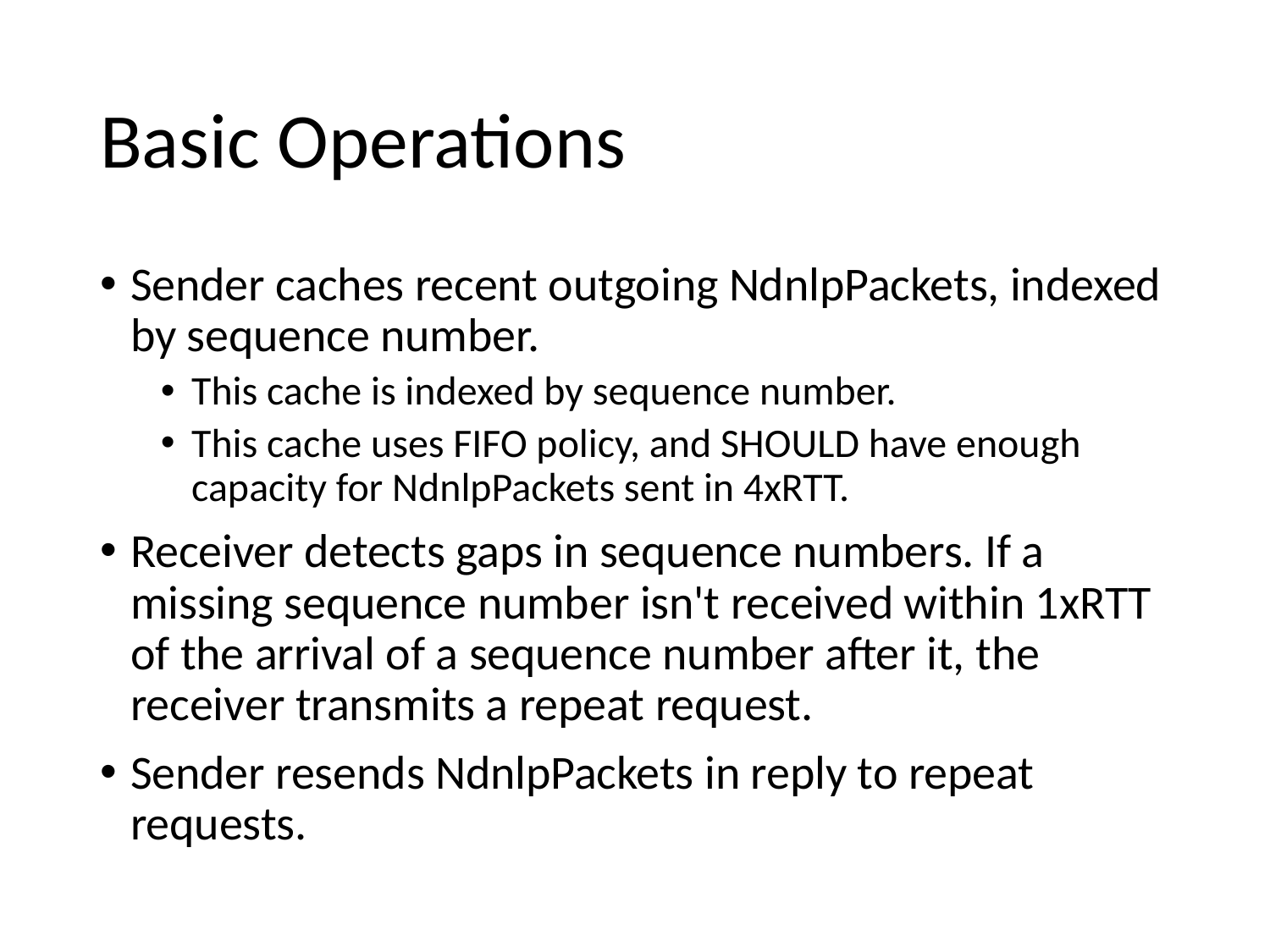

# Basic Operations
Sender caches recent outgoing NdnlpPackets, indexed by sequence number.
This cache is indexed by sequence number.
This cache uses FIFO policy, and SHOULD have enough capacity for NdnlpPackets sent in 4xRTT.
Receiver detects gaps in sequence numbers. If a missing sequence number isn't received within 1xRTT of the arrival of a sequence number after it, the receiver transmits a repeat request.
Sender resends NdnlpPackets in reply to repeat requests.